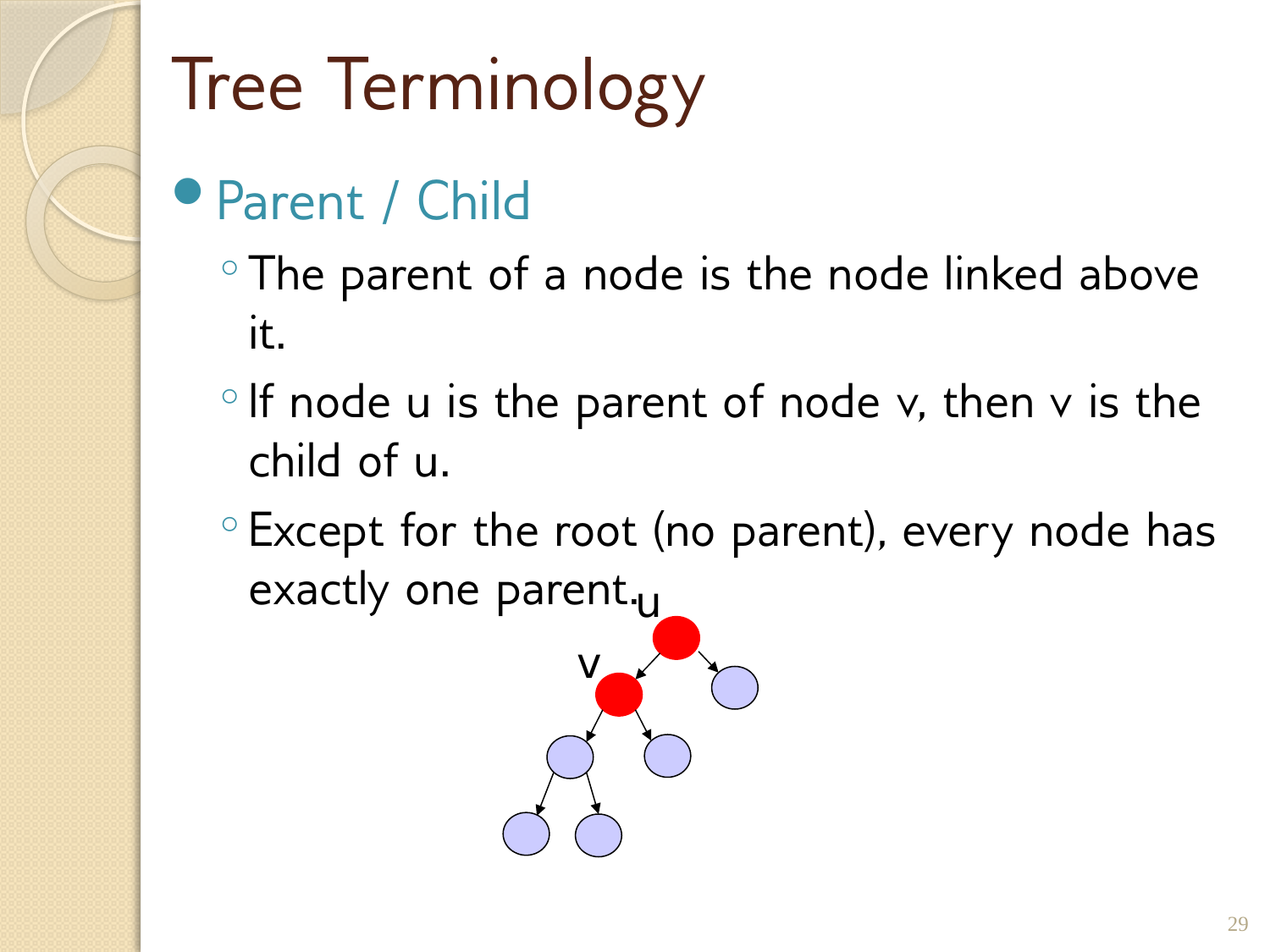

# Tree Terminology
Parent / Child
The parent of a node is the node linked above it.
If node u is the parent of node v, then v is the child of u.
Except for the root (no parent), every node has exactly one parent.

u

v

29